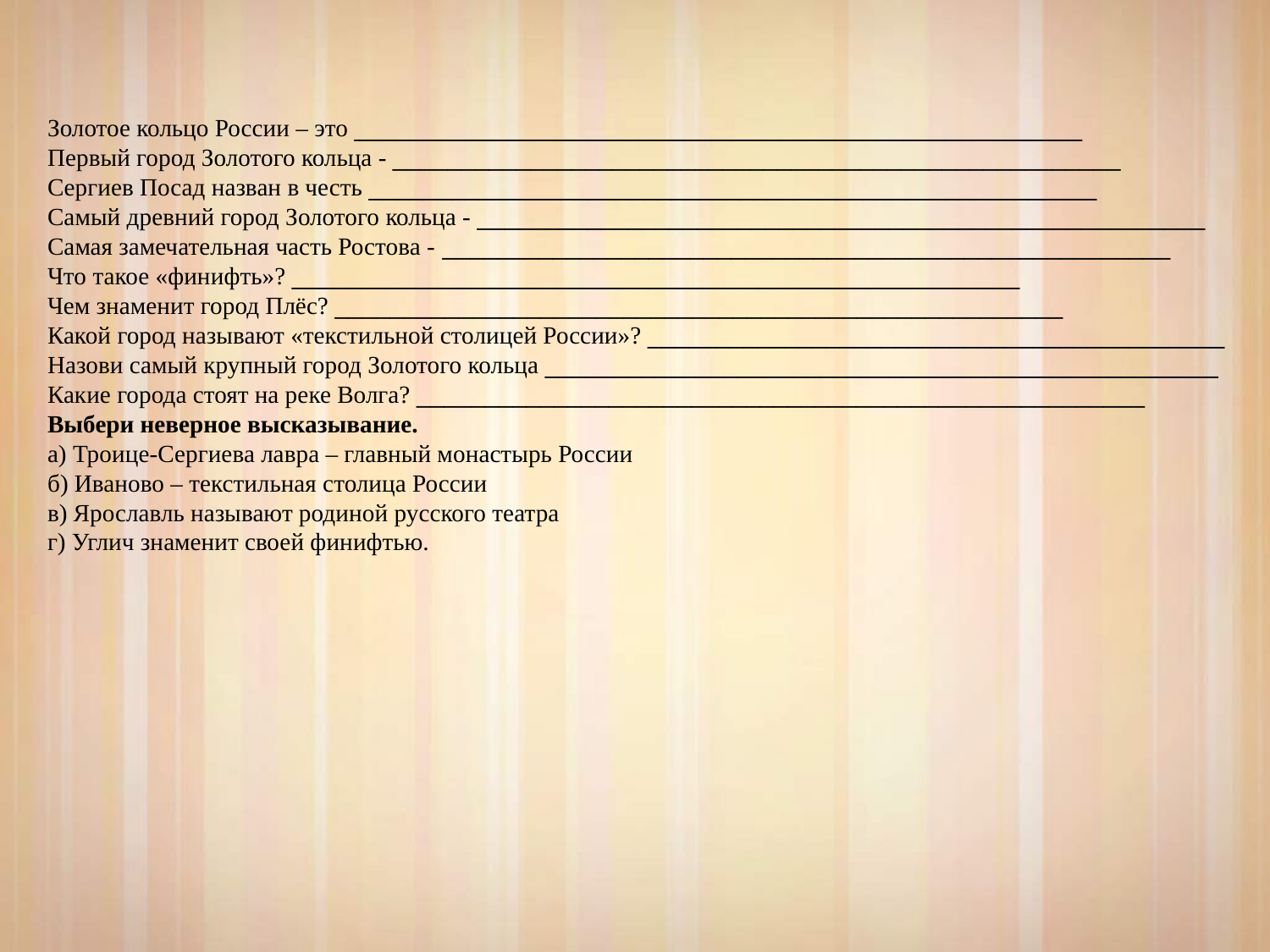

Золотое кольцо России – это _____________________________________________________
Первый город Золотого кольца - _____________________________________________________
Сергиев Посад назван в честь _____________________________________________________
Самый древний город Золотого кольца - _____________________________________________________ Самая замечательная часть Ростова - _____________________________________________________
Что такое «финифть»? _____________________________________________________
Чем знаменит город Плёс? _____________________________________________________
Какой город называют «текстильной столицей России»? __________________________________________
Назови самый крупный город Золотого кольца _________________________________________________
Какие города стоят на реке Волга? _____________________________________________________
Выбери неверное высказывание.
а) Троице-Сергиева лавра – главный монастырь России
б) Иваново – текстильная столица России
в) Ярославль называют родиной русского театра
г) Углич знаменит своей финифтью.